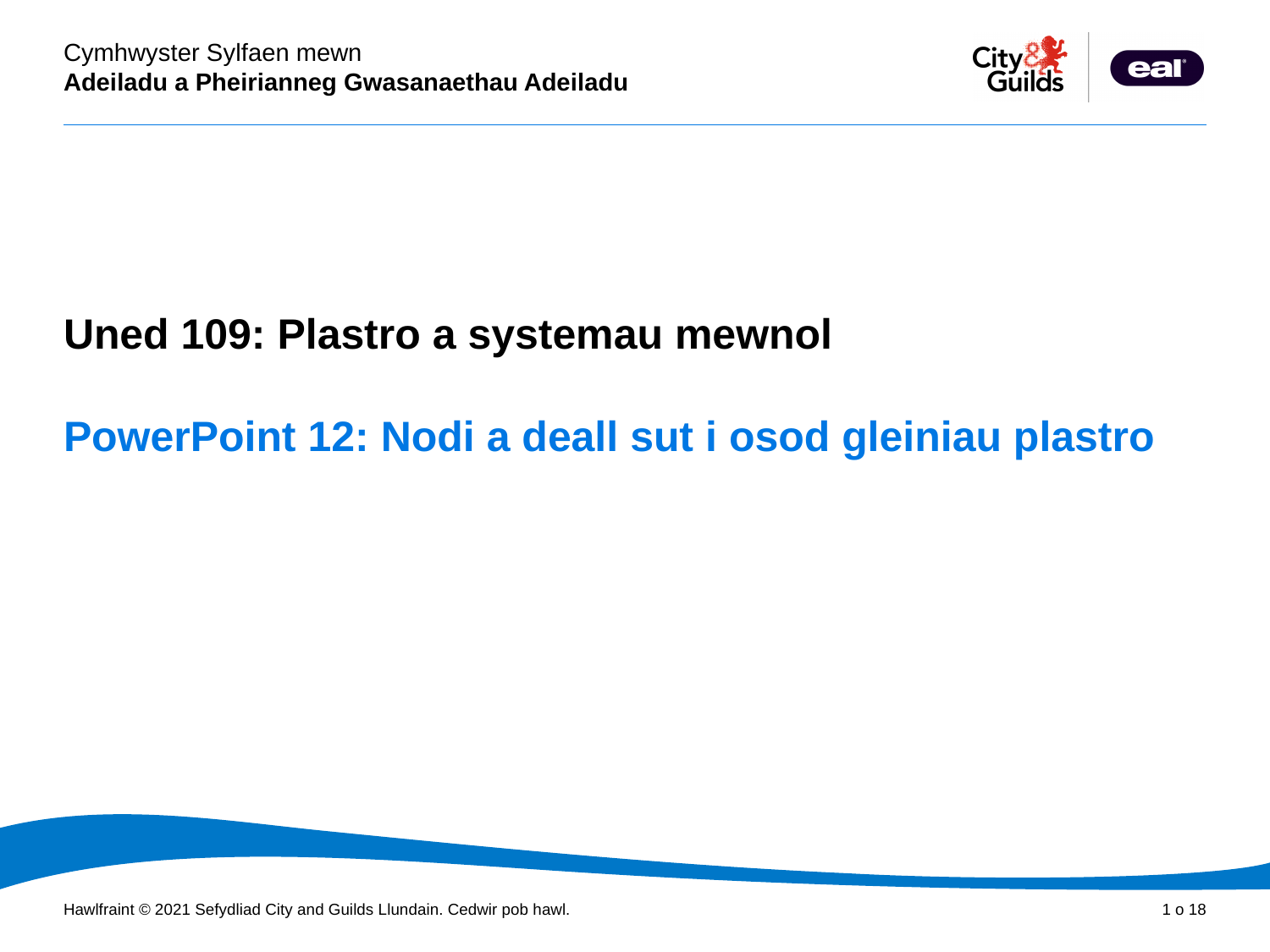

Cyflwyniad PowerPoint
Uned 109: Plastro a systemau mewnol
# PowerPoint 12: Nodi a deall sut i osod gleiniau plastro